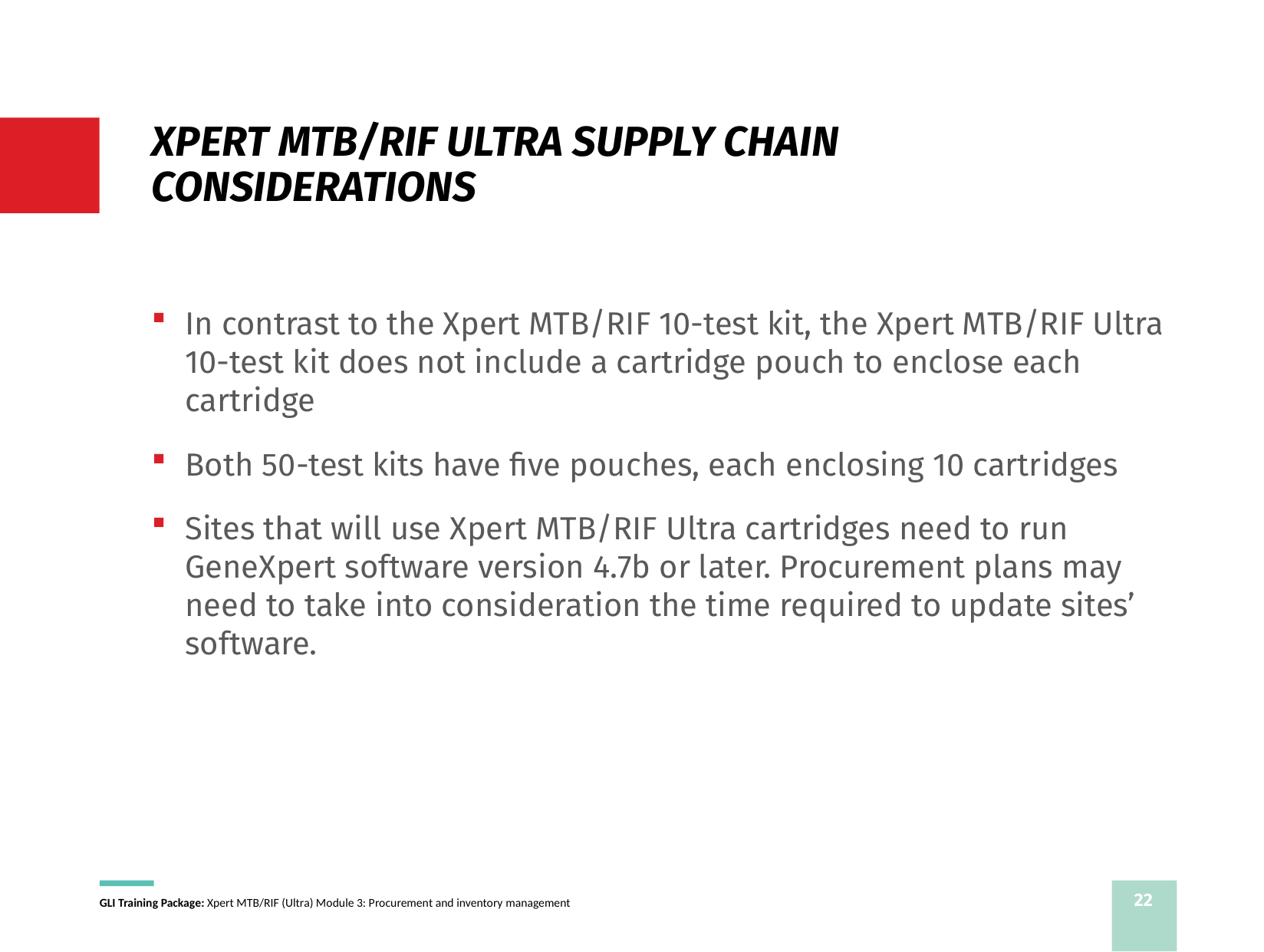

# XPERT MTB/RIF ULTRA SUPPLY CHAIN CONSIDERATIONS
In contrast to the Xpert MTB/RIF 10-test kit, the Xpert MTB/RIF Ultra 10-test kit does not include a cartridge pouch to enclose each cartridge
Both 50-test kits have five pouches, each enclosing 10 cartridges
Sites that will use Xpert MTB/RIF Ultra cartridges need to run GeneXpert software version 4.7b or later. Procurement plans may need to take into consideration the time required to update sites’ software.